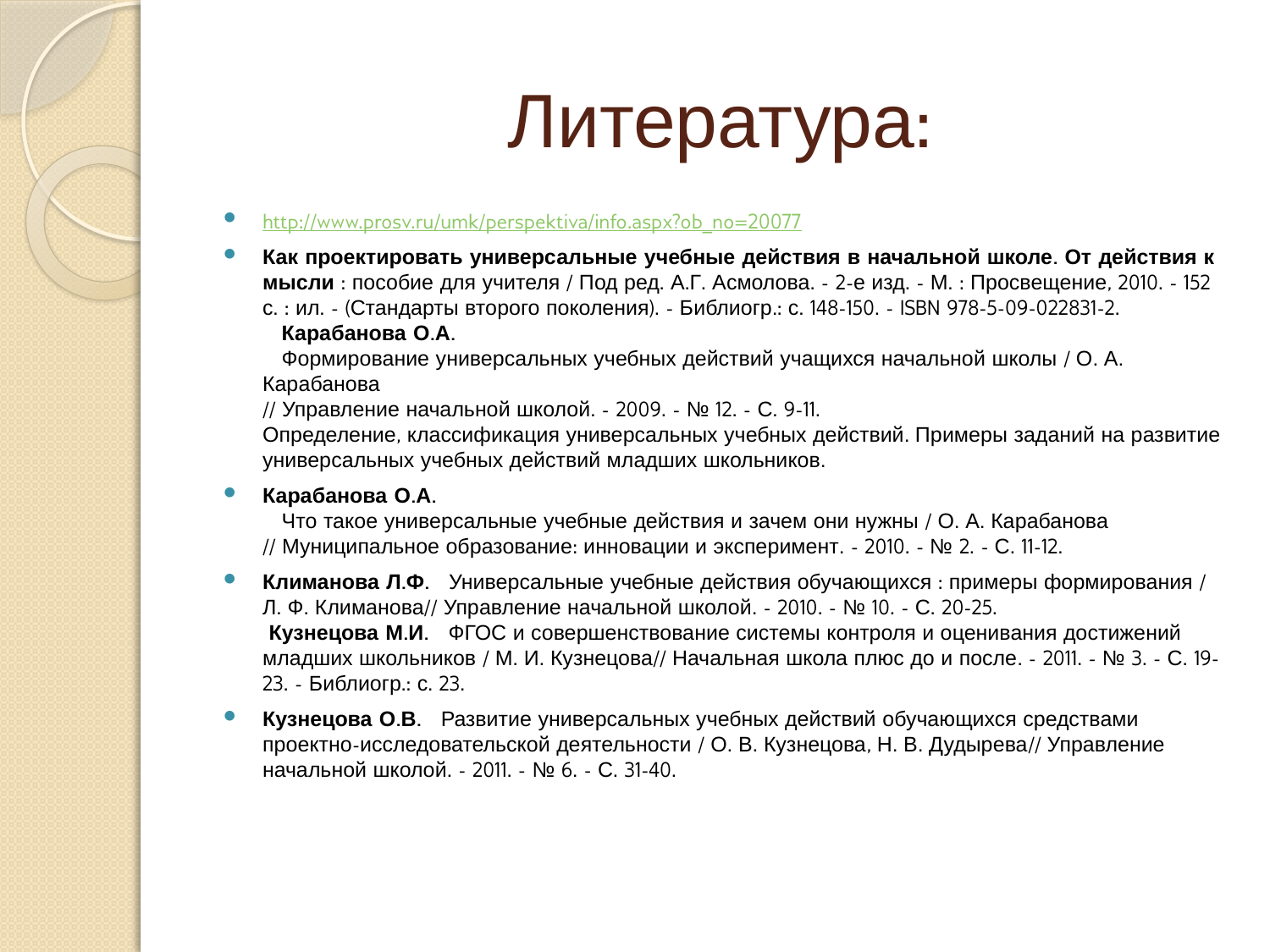

# Литература:
http://www.prosv.ru/umk/perspektiva/info.aspx?ob_no=20077
Как проектировать универсальные учебные действия в начальной школе. От действия к мысли : пособие для учителя / Под ред. А.Г. Асмолова. - 2-е изд. - М. : Просвещение, 2010. - 152 с. : ил. - (Стандарты второго поколения). - Библиогр.: с. 148-150. - ISBN 978-5-09-022831-2.
   Карабанова О.А.
   Формирование универсальных учебных действий учащихся начальной школы / О. А. Карабанова
// Управление начальной школой. - 2009. - № 12. - С. 9-11.
Определение, классификация универсальных учебных действий. Примеры заданий на развитие универсальных учебных действий младших школьников.
Карабанова О.А.
   Что такое универсальные учебные действия и зачем они нужны / О. А. Карабанова
// Муниципальное образование: инновации и эксперимент. - 2010. - № 2. - С. 11-12.
Климанова Л.Ф.   Универсальные учебные действия обучающихся : примеры формирования / Л. Ф. Климанова// Управление начальной школой. - 2010. - № 10. - С. 20-25.
 Кузнецова М.И.   ФГОС и совершенствование системы контроля и оценивания достижений младших школьников / М. И. Кузнецова// Начальная школа плюс до и после. - 2011. - № 3. - С. 19-23. - Библиогр.: с. 23.
Кузнецова О.В.   Развитие универсальных учебных действий обучающихся средствами проектно-исследовательской деятельности / О. В. Кузнецова, Н. В. Дудырева// Управление начальной школой. - 2011. - № 6. - С. 31-40.